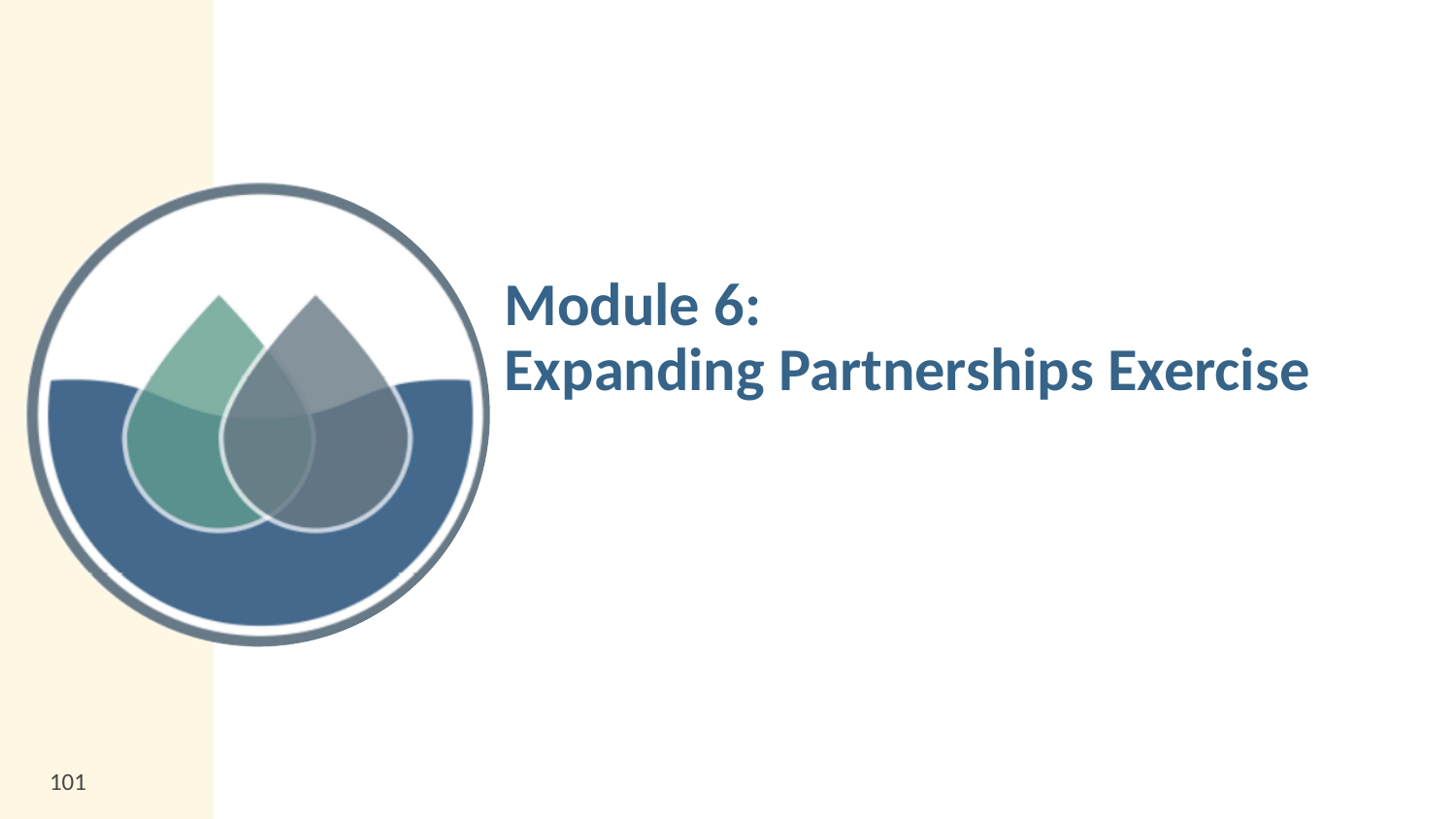

# Module 6: Expanding Partnerships Exercise
101